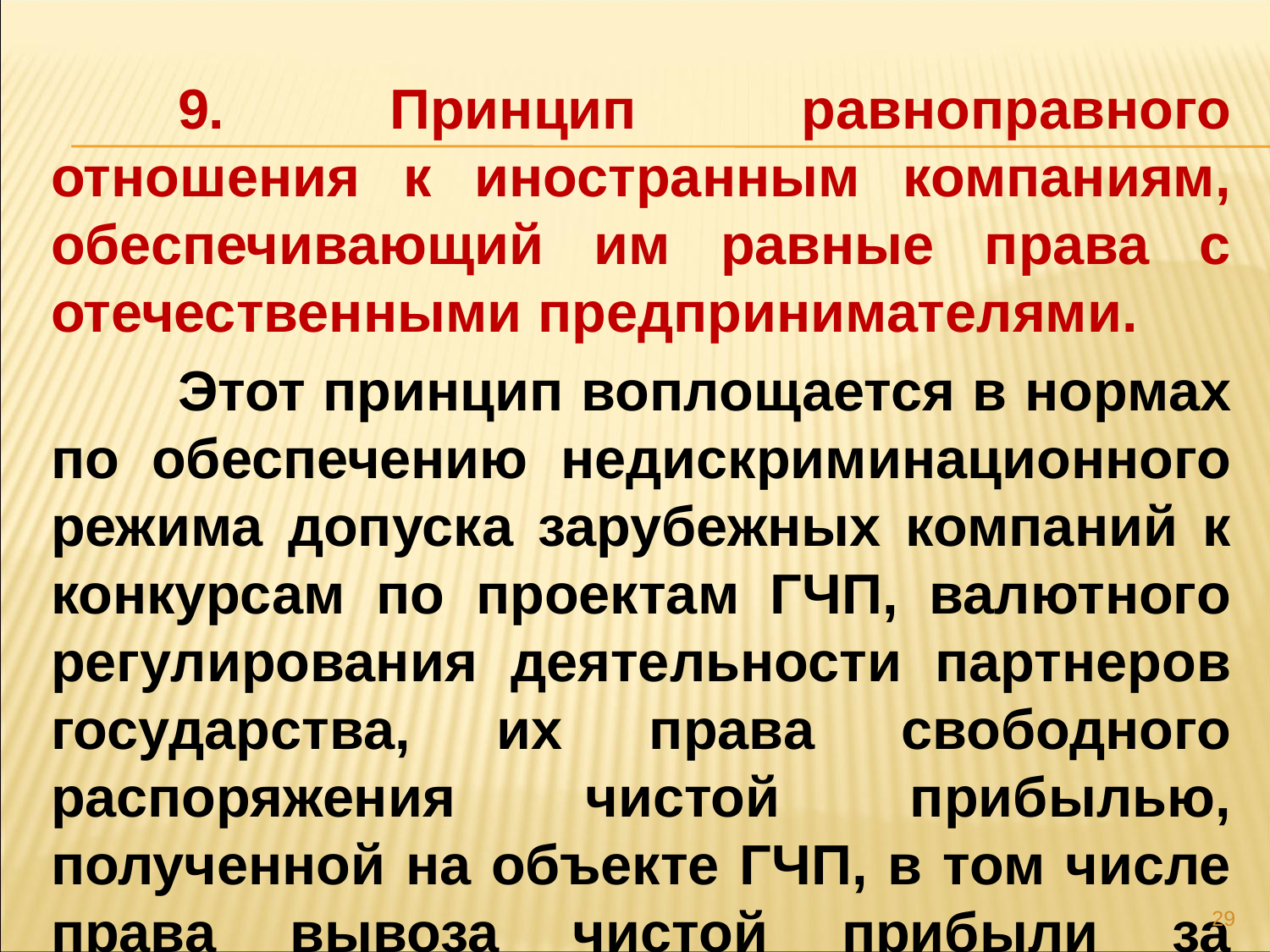

9. Принцип равноправного отношения к иностранным компаниям, обеспечивающий им равные права с отечественными предпринимателями.
	Этот принцип воплощается в нормах по обеспечению недискриминационного режима допуска зарубежных компаний к конкурсам по проектам ГЧП, валютного регулирования деятельности партнеров государства, их права свободного распоряжения чистой прибылью, полученной на объекте ГЧП, в том числе права вывоза чистой прибыли за границу, и т.п.
29